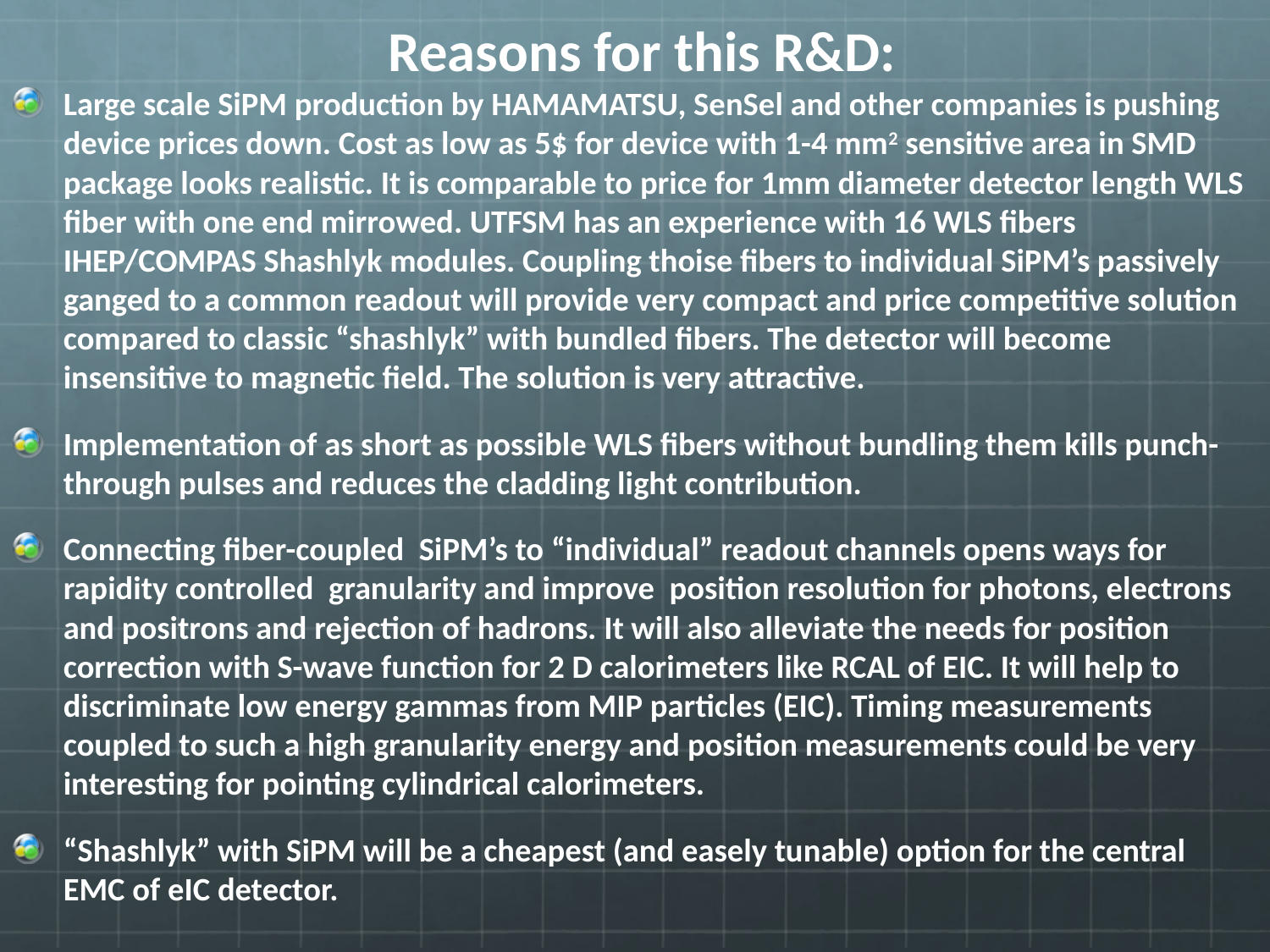

# Reasons for this R&D:
Large scale SiPM production by HAMAMATSU, SenSel and other companies is pushing device prices down. Cost as low as 5$ for device with 1-4 mm2 sensitive area in SMD package looks realistic. It is comparable to price for 1mm diameter detector length WLS fiber with one end mirrowed. UTFSM has an experience with 16 WLS fibers IHEP/COMPAS Shashlyk modules. Coupling thoise fibers to individual SiPM’s passively ganged to a common readout will provide very compact and price competitive solution compared to classic “shashlyk” with bundled fibers. The detector will become insensitive to magnetic field. The solution is very attractive.
Implementation of as short as possible WLS fibers without bundling them kills punch-through pulses and reduces the cladding light contribution.
Connecting fiber-coupled  SiPM’s to “individual” readout channels opens ways for rapidity controlled  granularity and improve  position resolution for photons, electrons and positrons and rejection of hadrons. It will also alleviate the needs for position correction with S-wave function for 2 D calorimeters like RCAL of EIC. It will help to discriminate low energy gammas from MIP particles (EIC). Timing measurements coupled to such a high granularity energy and position measurements could be very interesting for pointing cylindrical calorimeters.
“Shashlyk” with SiPM will be a cheapest (and easely tunable) option for the central  EMC of eIC detector.